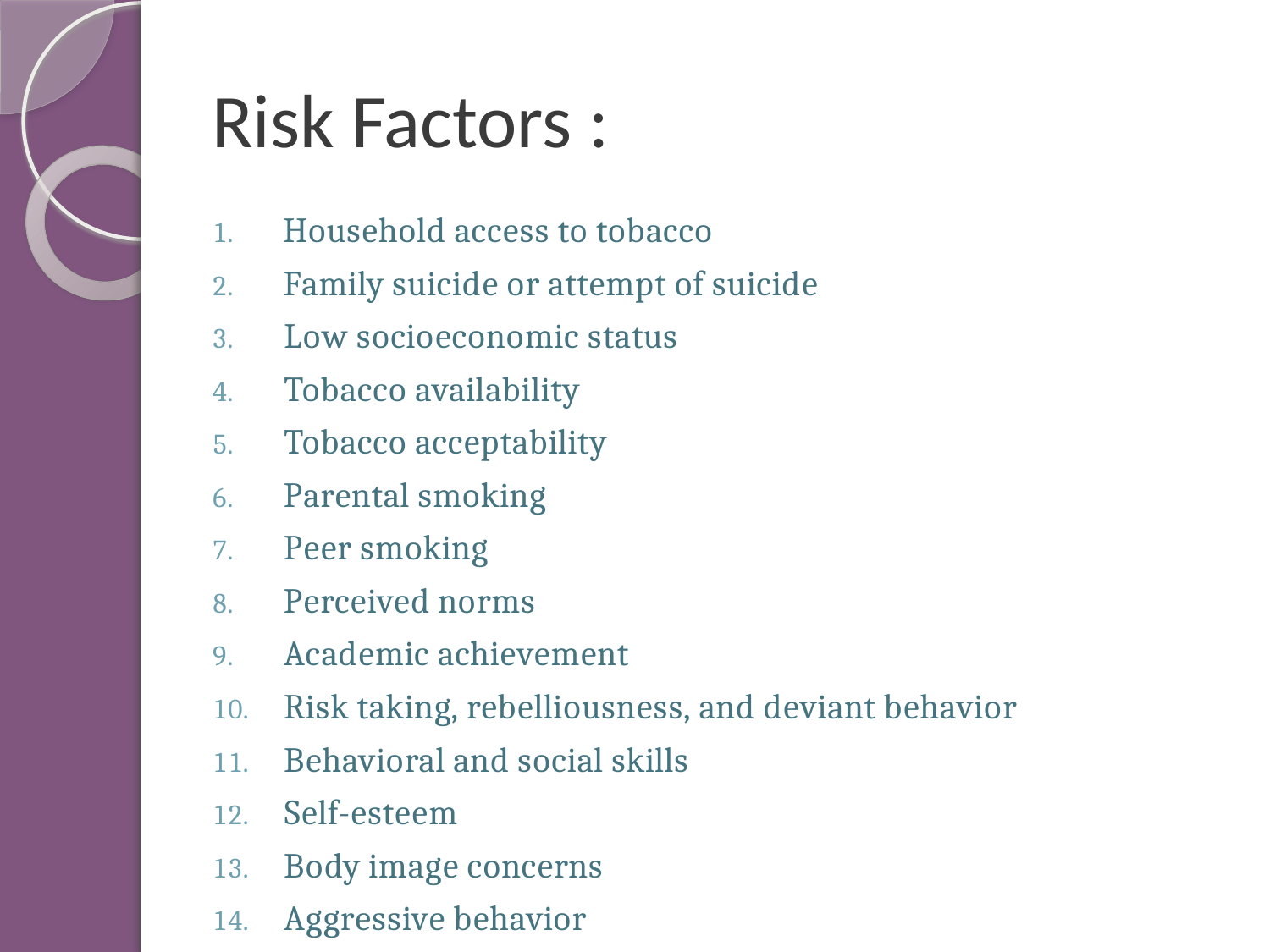

# Risk Factors :
Household access to tobacco
Family suicide or attempt of suicide
Low socioeconomic status
Tobacco availability
Tobacco acceptability
Parental smoking
Peer smoking
Perceived norms
Academic achievement
Risk taking, rebelliousness, and deviant behavior
Behavioral and social skills
Self-esteem
Body image concerns
Aggressive behavior